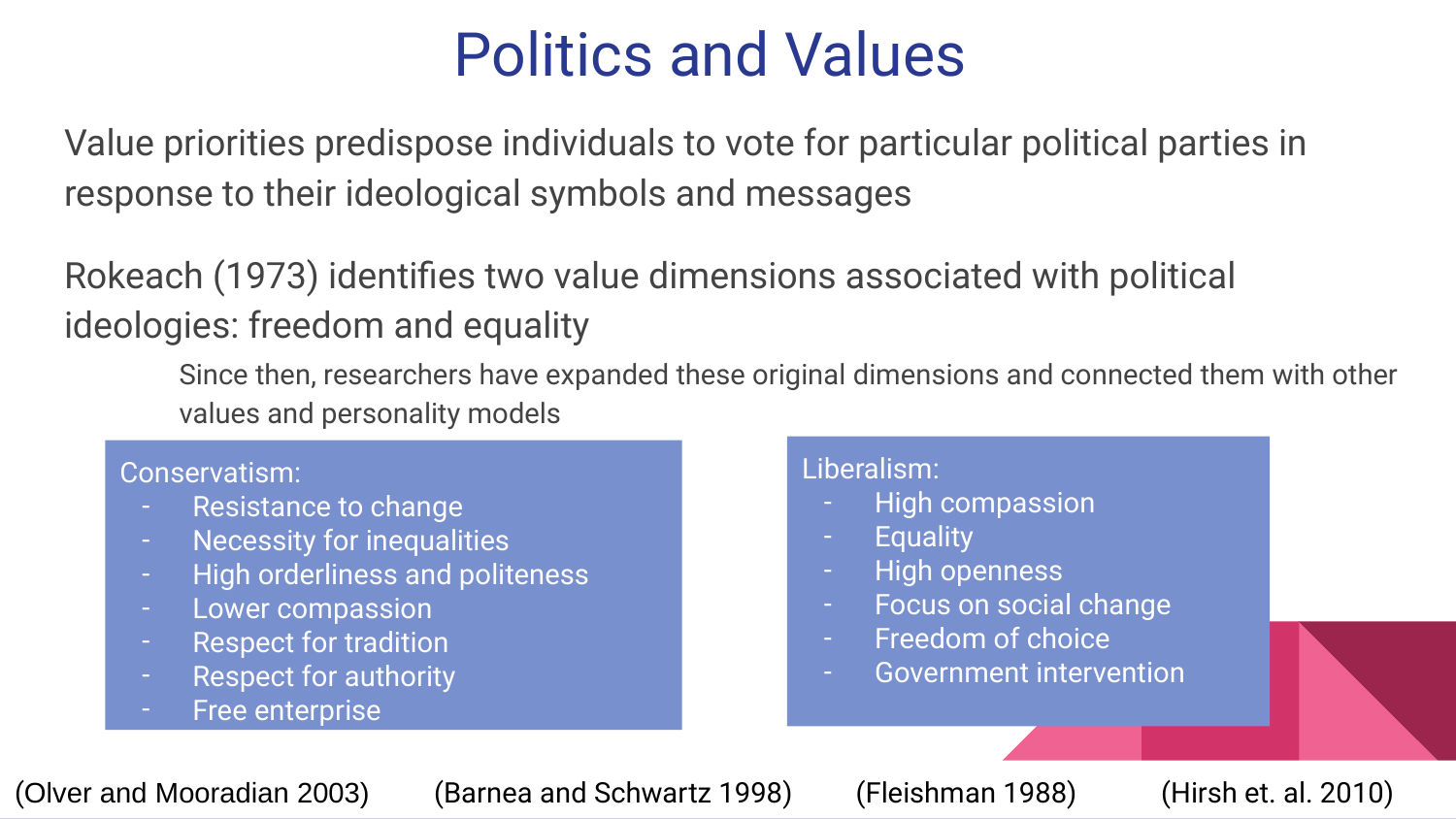

# Politics and Values

Value priorities predispose individuals to vote for particular political parties in response to their ideological symbols and messages
Rokeach (1973) identifies two value dimensions associated with political ideologies: freedom and equality

Since then, researchers have expanded these original dimensions and connected them with other values and personality models
Liberalism:
High compassion
Equality
High openness
Focus on social change
Freedom of choice
Government intervention
Conservatism:
Resistance to change
Necessity for inequalities
High orderliness and politeness
Lower compassion
Respect for tradition
Respect for authority
Free enterprise
(Olver and Mooradian 2003)        (Barnea and Schwartz 1998)         (Fleishman 1988)            (Hirsh et. al. 2010)